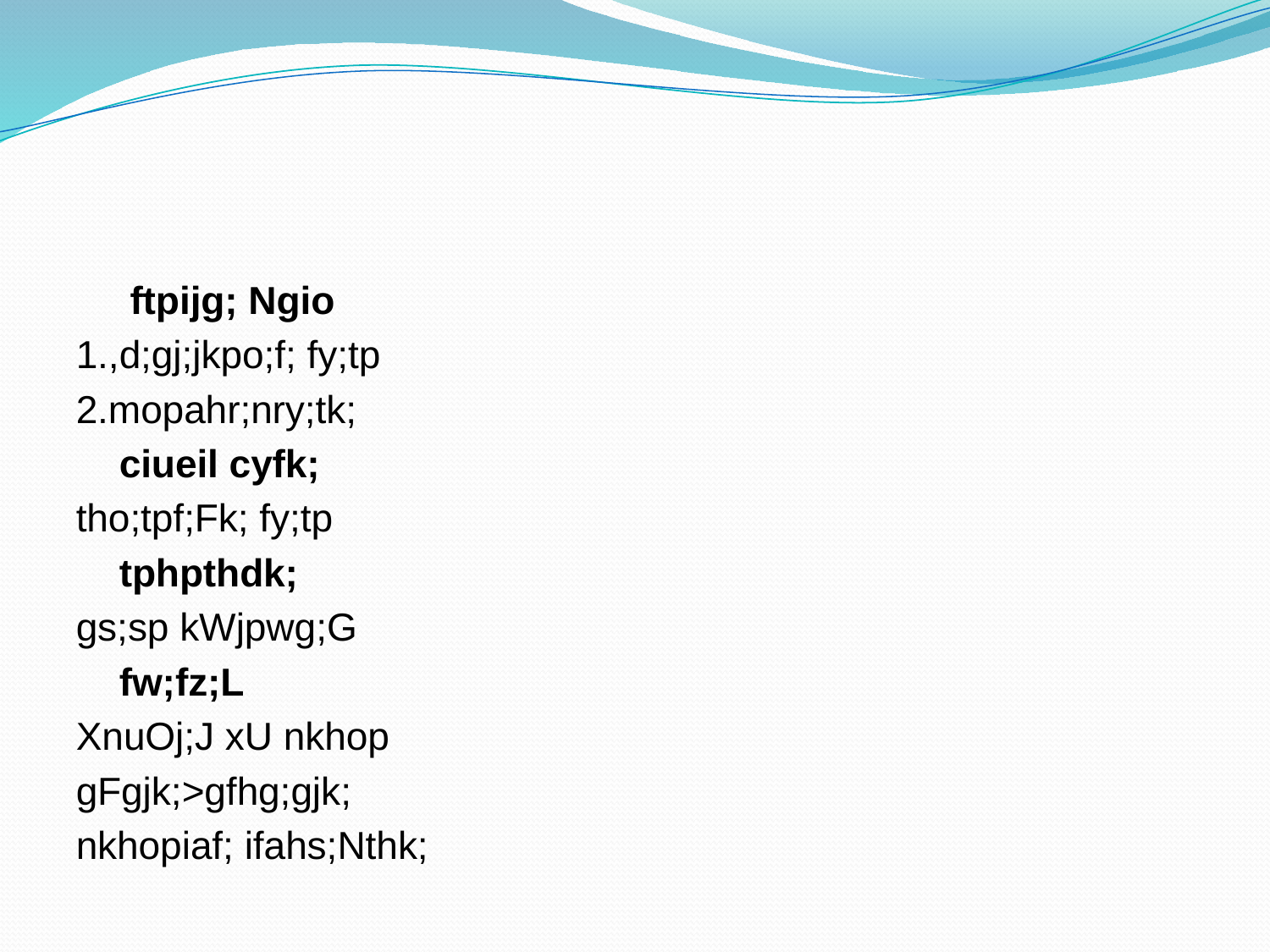

ftpijg; Ngio
1.,d;gj;jkpo;f; fy;tp
2.mopahr;nry;tk;
    ciueil cyfk;
tho;tpf;Fk; fy;tp
    tphpthdk;
gs;sp kWjpwg;G
    fw;fz;L
XnuOj;J xU nkhop
gFgjk;>gfhg;gjk;
nkhopiaf; ifahs;Nthk;